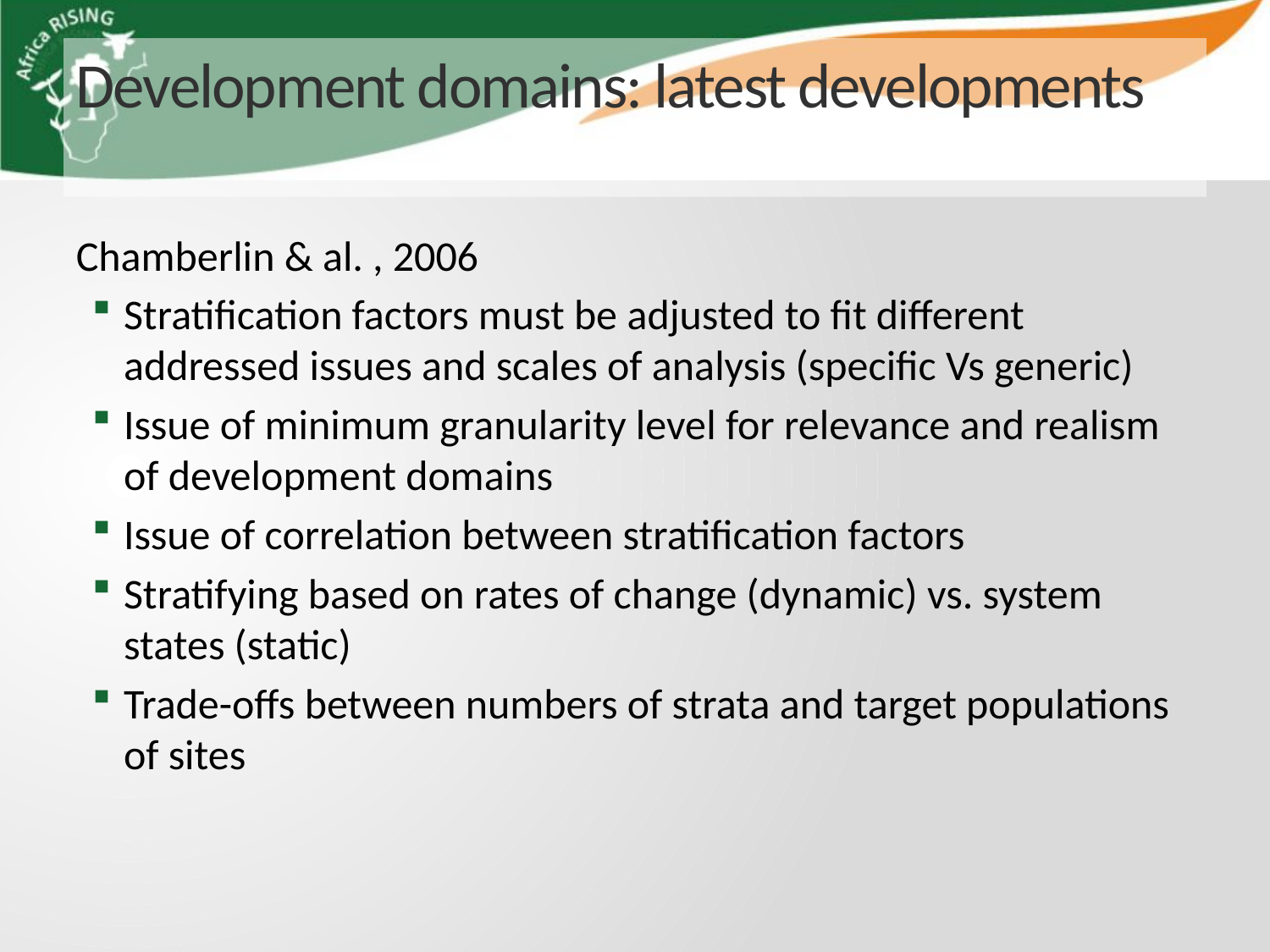

# Development domains: latest developments
Chamberlin & al. , 2006
Stratification factors must be adjusted to fit different addressed issues and scales of analysis (specific Vs generic)
Issue of minimum granularity level for relevance and realism of development domains
Issue of correlation between stratification factors
Stratifying based on rates of change (dynamic) vs. system states (static)
Trade-offs between numbers of strata and target populations of sites